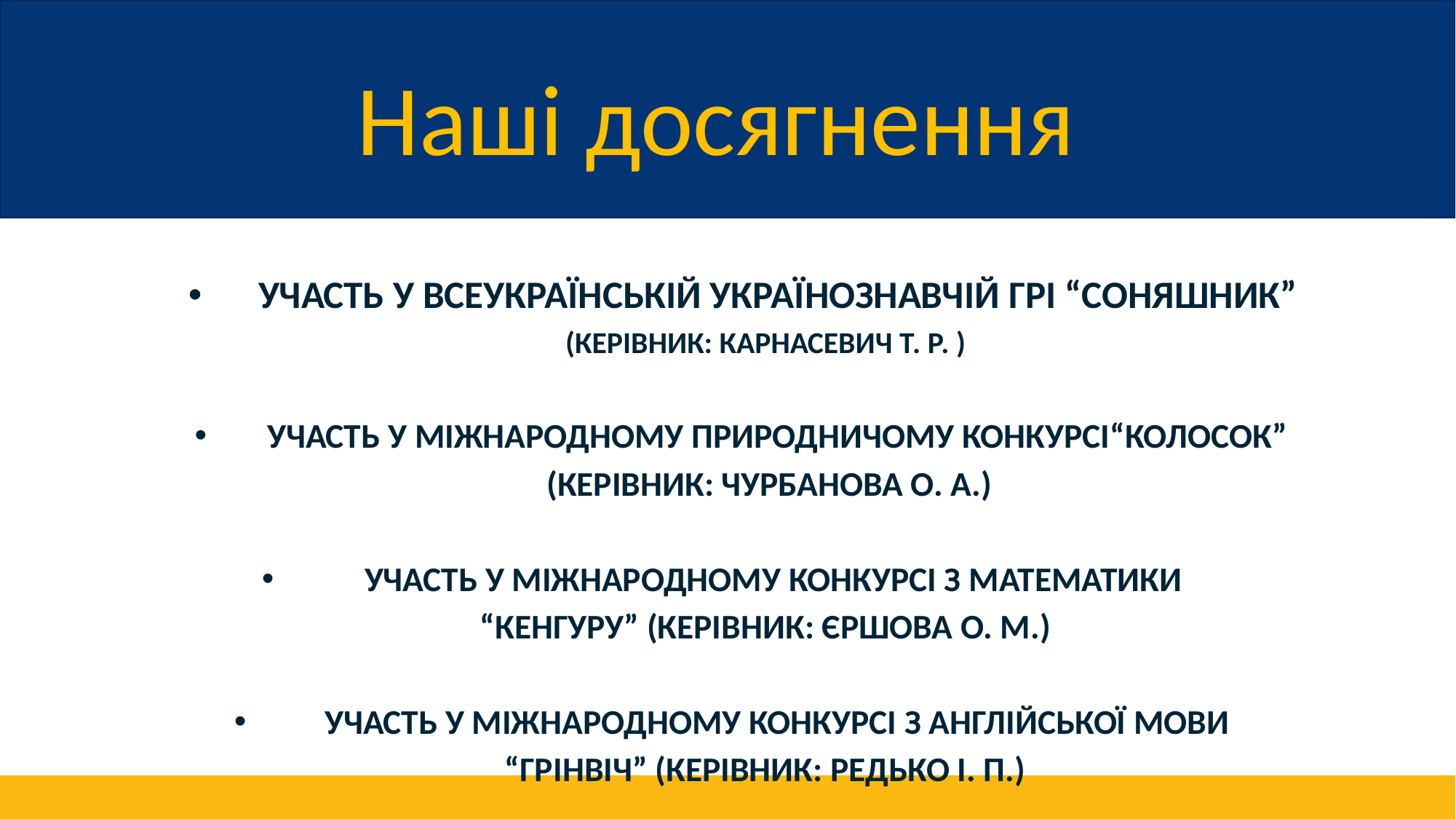

# Наші досягнення

Участь у всеукраїнській українознавчій грі “Соняшник”
(керівник: Карнасевич Т. Р. )

Участь у Міжнародному природничому конкурсі“Колосок”
 (керівник: Чурбанова О. А.)

Участь у Міжнародному конкурсі з математики
“Кенгуру” (керівник: Єршова О. М.)

Участь у Міжнародному конкурсі з англійської мови
“Грінвіч” (керівник: Редько І. П.)